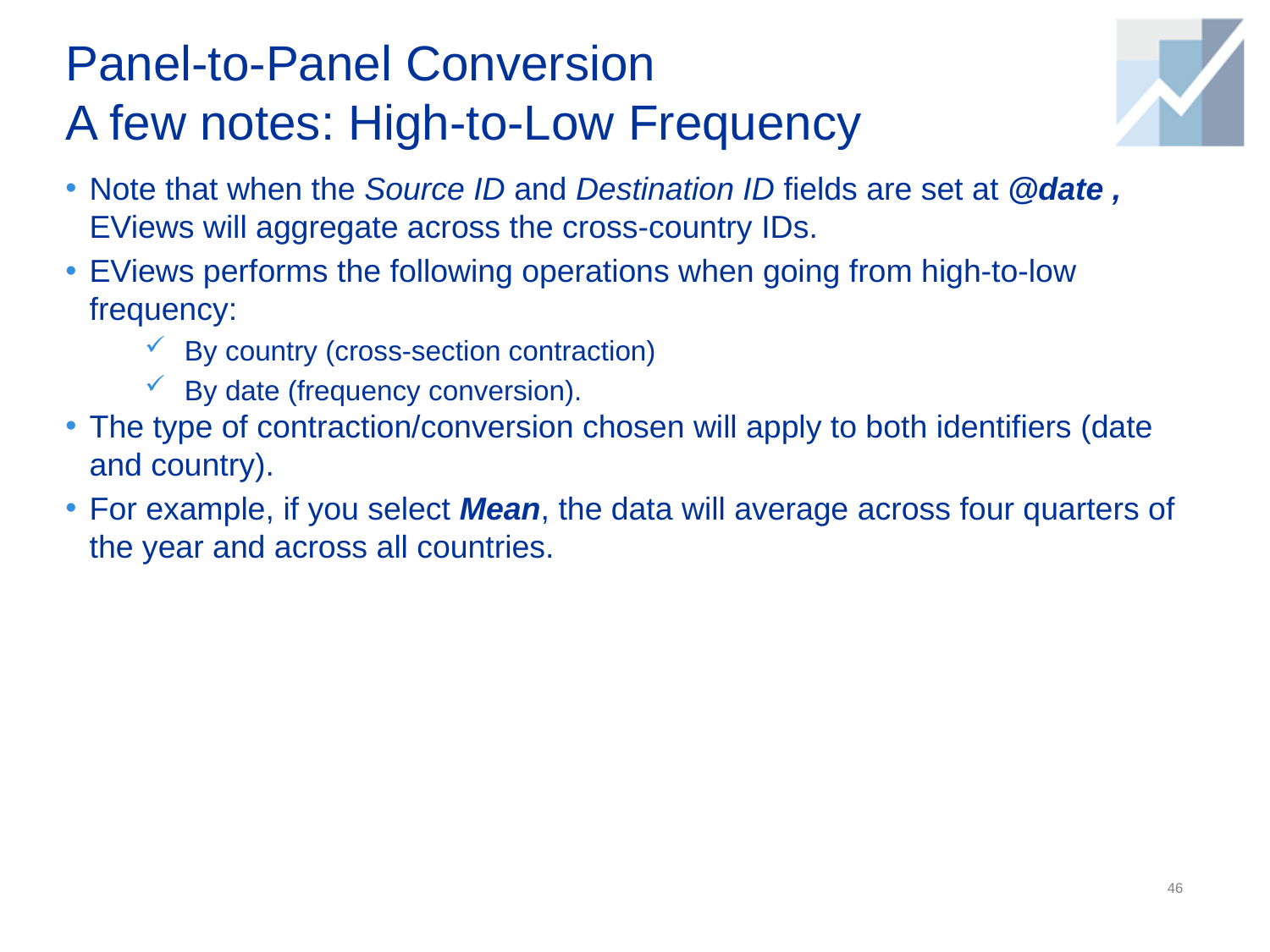

Panel-to-Panel Conversion
A few notes: High-to-Low Frequency
Note that when the Source ID and Destination ID fields are set at @date , EViews will aggregate across the cross-country IDs.
EViews performs the following operations when going from high-to-low frequency:
By country (cross-section contraction)
By date (frequency conversion).
The type of contraction/conversion chosen will apply to both identifiers (date and country).
For example, if you select Mean, the data will average across four quarters of the year and across all countries.
46